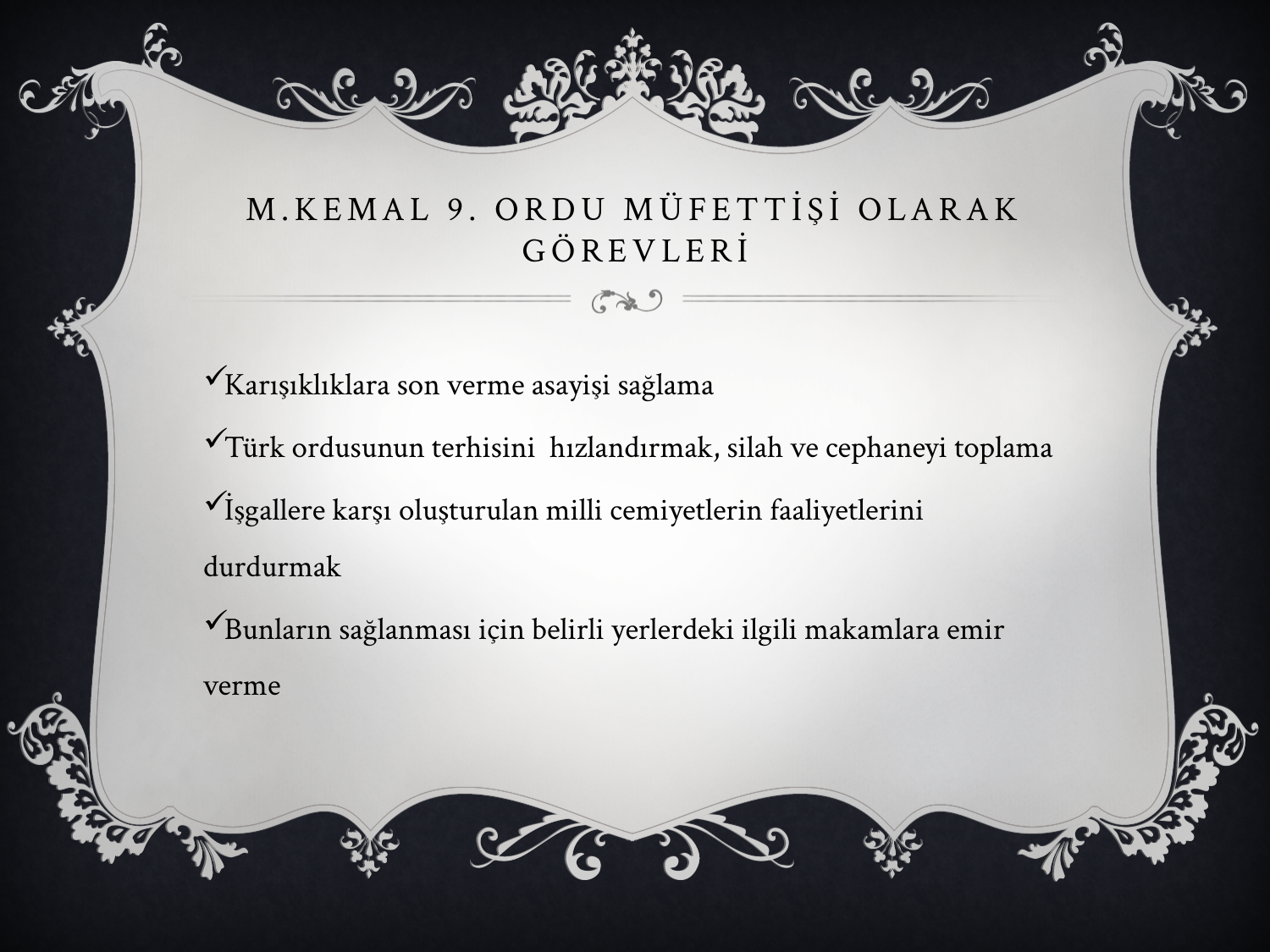

# M.Kemal 9. ordu müfettişi olarak görevleri
Karışıklıklara son verme asayişi sağlama
Türk ordusunun terhisini  hızlandırmak, silah ve cephaneyi toplama
İşgallere karşı oluşturulan milli cemiyetlerin faaliyetlerini durdurmak
Bunların sağlanması için belirli yerlerdeki ilgili makamlara emir verme